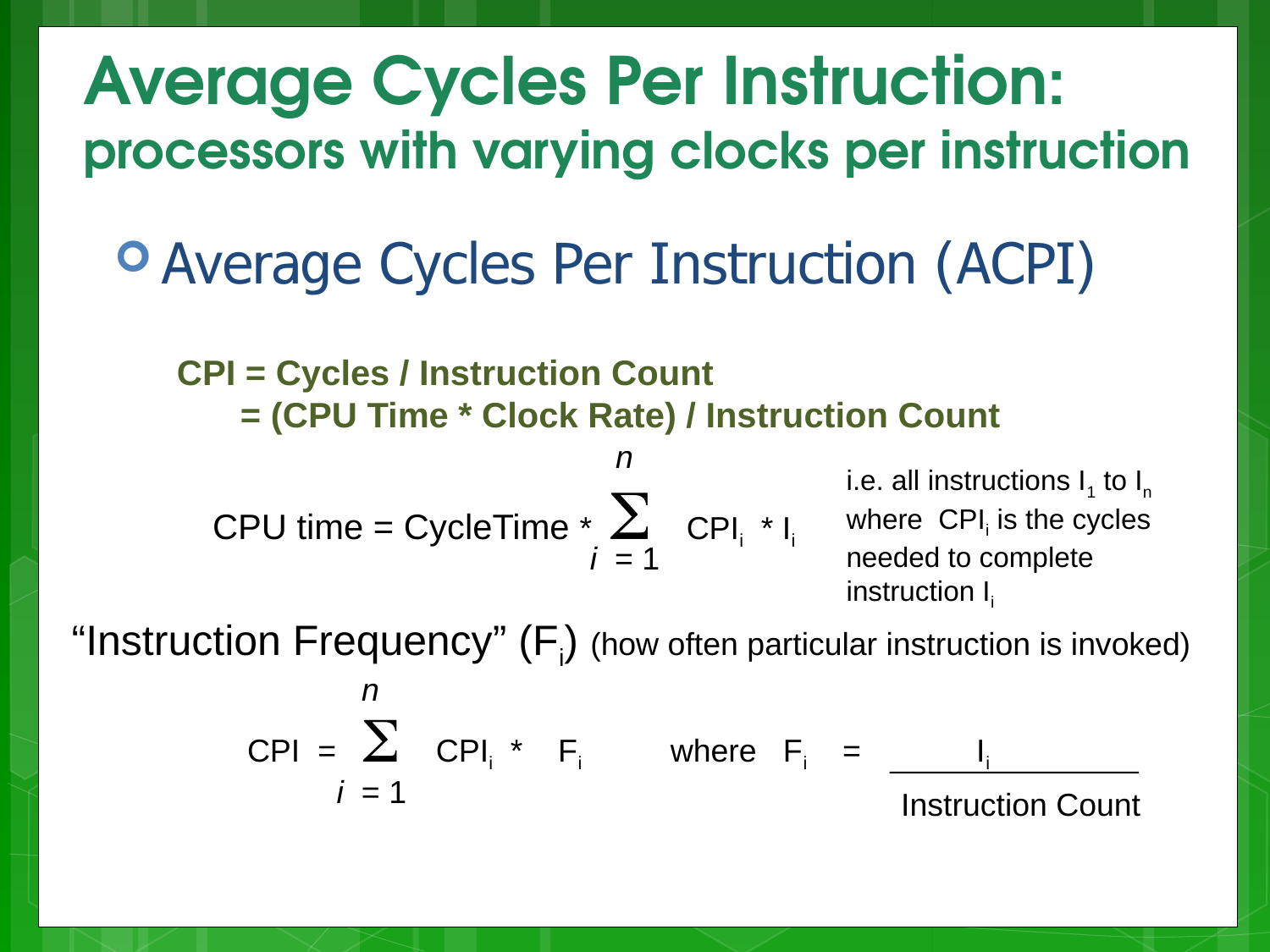

# Average Cycles Per Instruction: processors with varying clocks per instruction
Average Cycles Per Instruction (ACPI)
CPI = Cycles / Instruction Count
= (CPU Time * Clock Rate) / Instruction Count
n
i.e. all instructions I1 to In
where  CPIi is the cycles needed to complete instruction Ii
CPU time = CycleTime *  Σ  CPIi  * Ii
i  = 1
“Instruction Frequency” (Fi) (how often particular instruction is invoked)
n

CPI  =  Σ  CPIi  *    Fi          where   Fi    =             Ii

i  = 1
Instruction Count